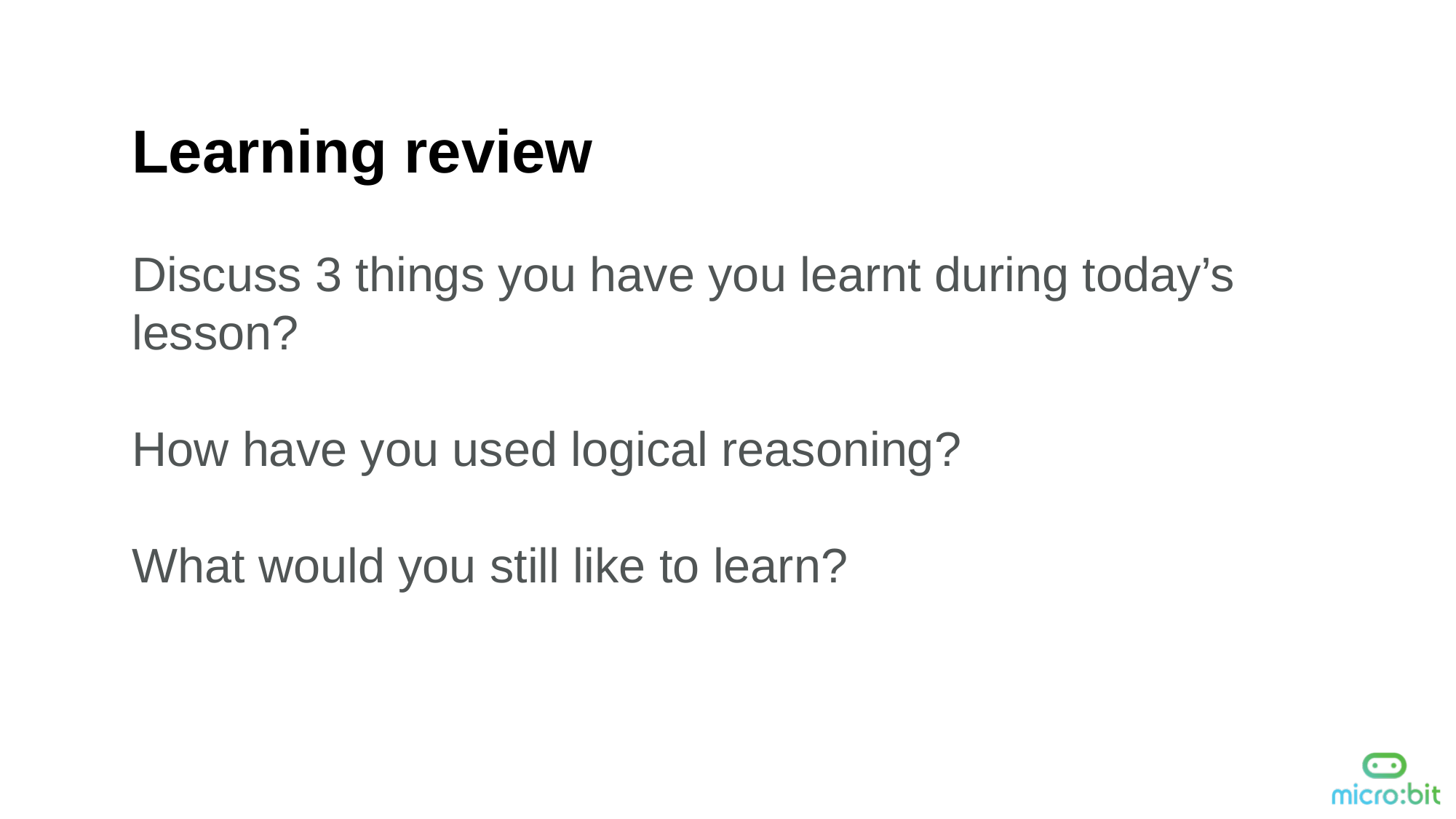

Learning review

Discuss 3 things you have you learnt during today’s lesson?

How have you used logical reasoning?

What would you still like to learn?